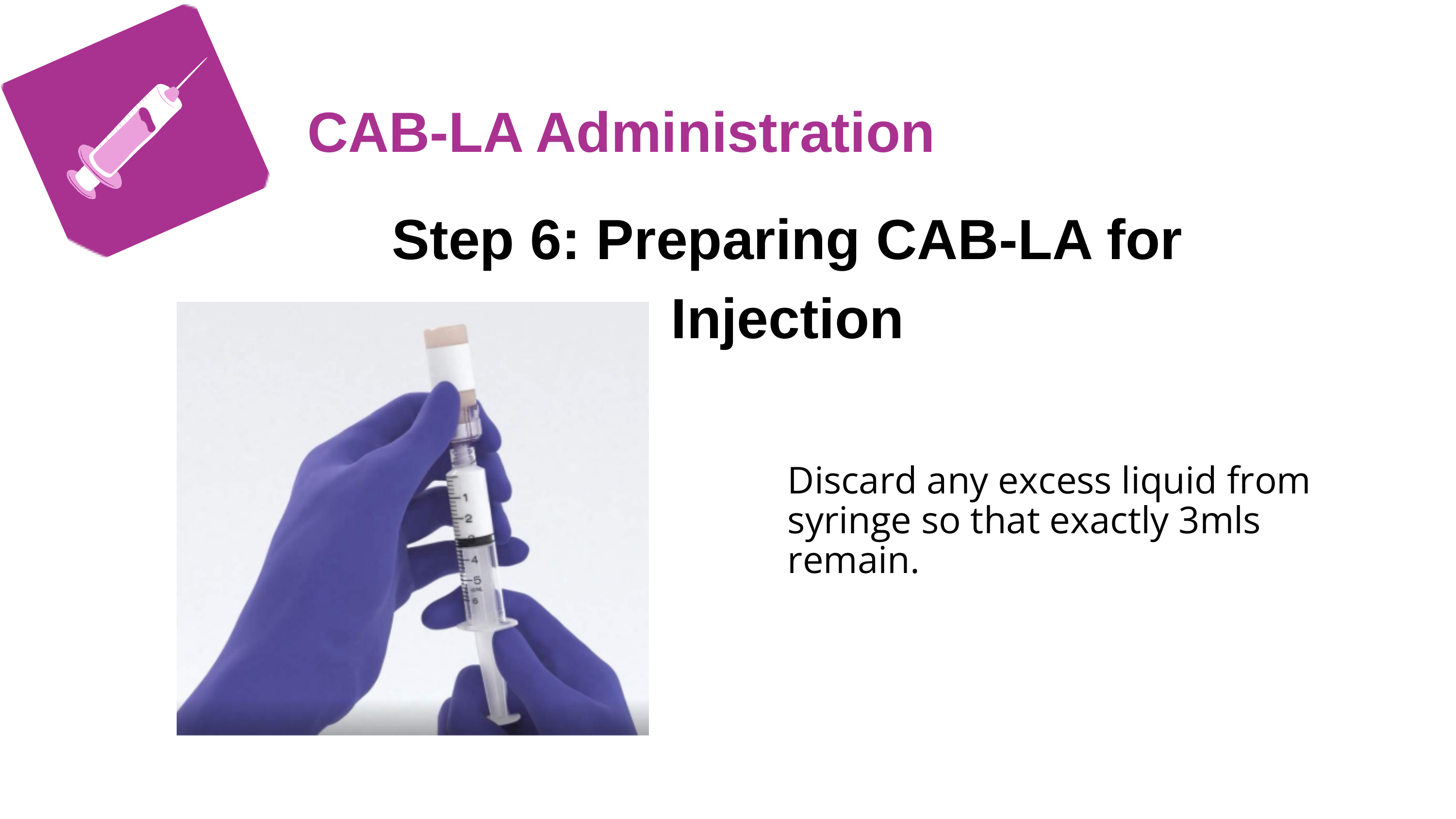

C
CAB-LA Administration
Step 6: Preparing CAB-LA for Injection

Discard any excess liquid from syringe so that exactly 3mls remain.